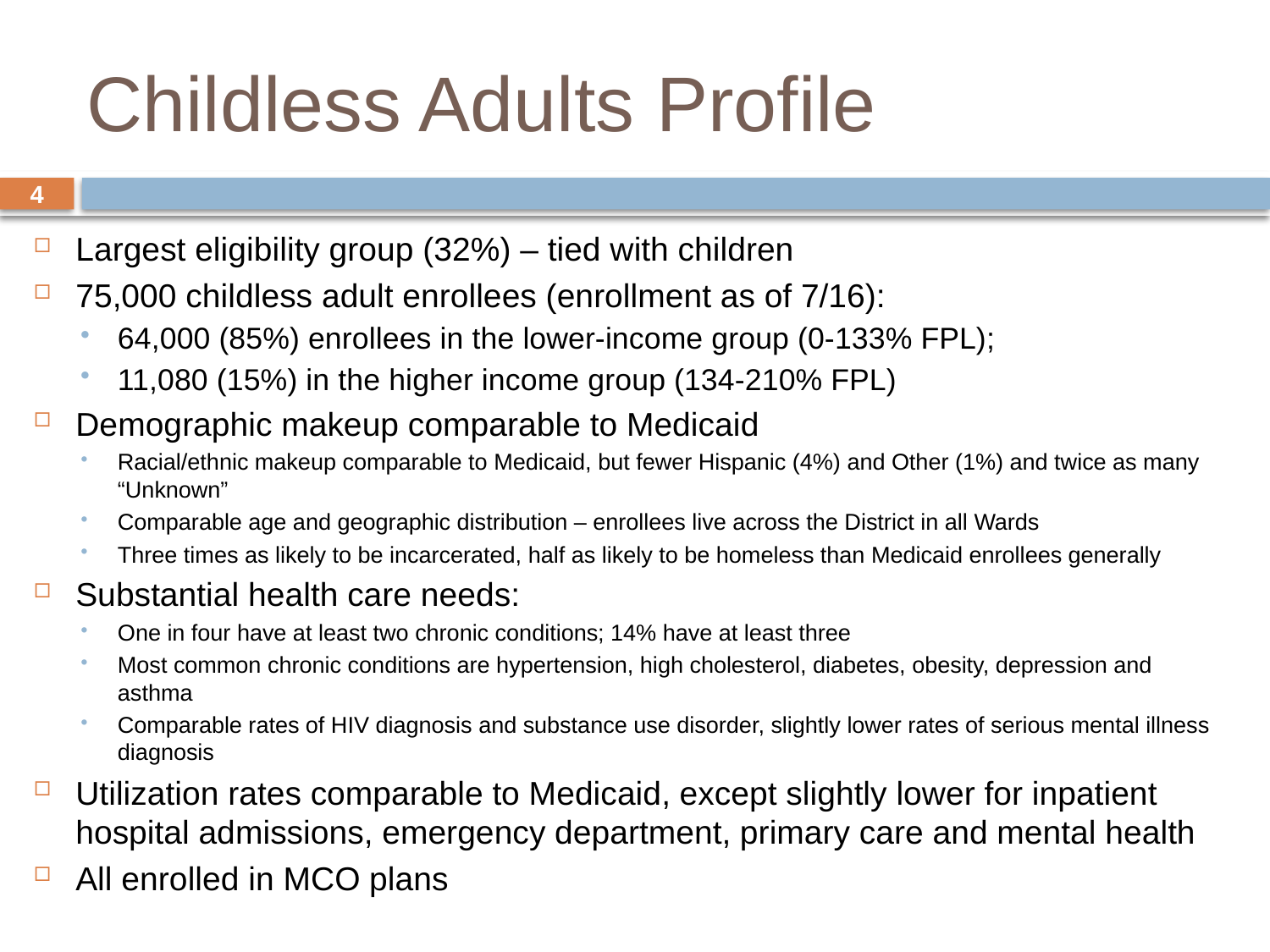

# Childless Adults Profile
4
Largest eligibility group (32%) – tied with children
75,000 childless adult enrollees (enrollment as of 7/16):
64,000 (85%) enrollees in the lower-income group (0-133% FPL);
11,080 (15%) in the higher income group (134-210% FPL)
Demographic makeup comparable to Medicaid
Racial/ethnic makeup comparable to Medicaid, but fewer Hispanic (4%) and Other (1%) and twice as many “Unknown”
Comparable age and geographic distribution – enrollees live across the District in all Wards
Three times as likely to be incarcerated, half as likely to be homeless than Medicaid enrollees generally
Substantial health care needs:
One in four have at least two chronic conditions; 14% have at least three
Most common chronic conditions are hypertension, high cholesterol, diabetes, obesity, depression and asthma
Comparable rates of HIV diagnosis and substance use disorder, slightly lower rates of serious mental illness diagnosis
Utilization rates comparable to Medicaid, except slightly lower for inpatient hospital admissions, emergency department, primary care and mental health
All enrolled in MCO plans